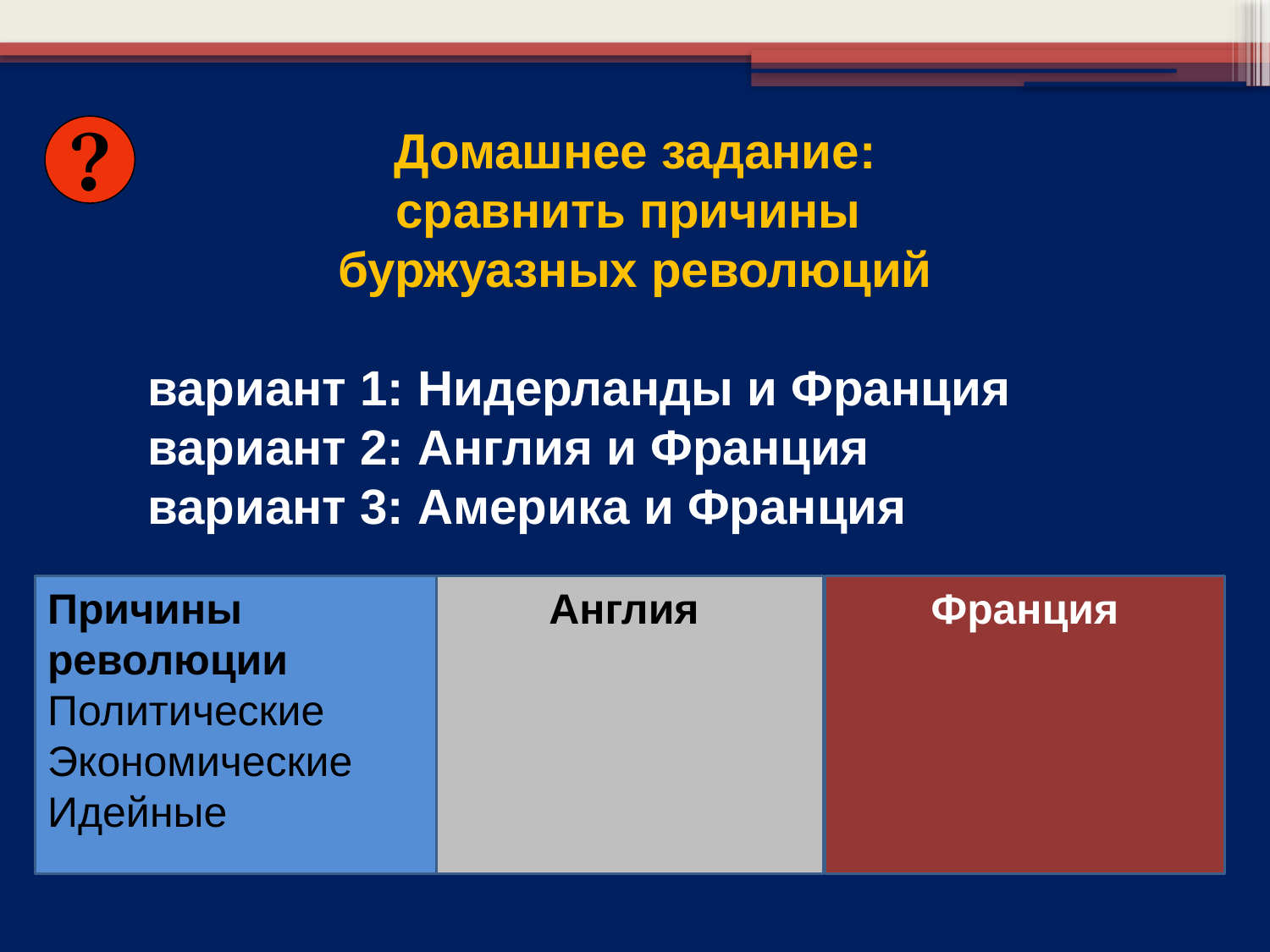

Домашнее задание:
сравнить причины
буржуазных революций

вариант 1: Нидерланды и Франция
вариант 2: Англия и Франция
вариант 3: Америка и Франция
?
Причины революции
Политические
Экономические
Идейные
Англия
Франция